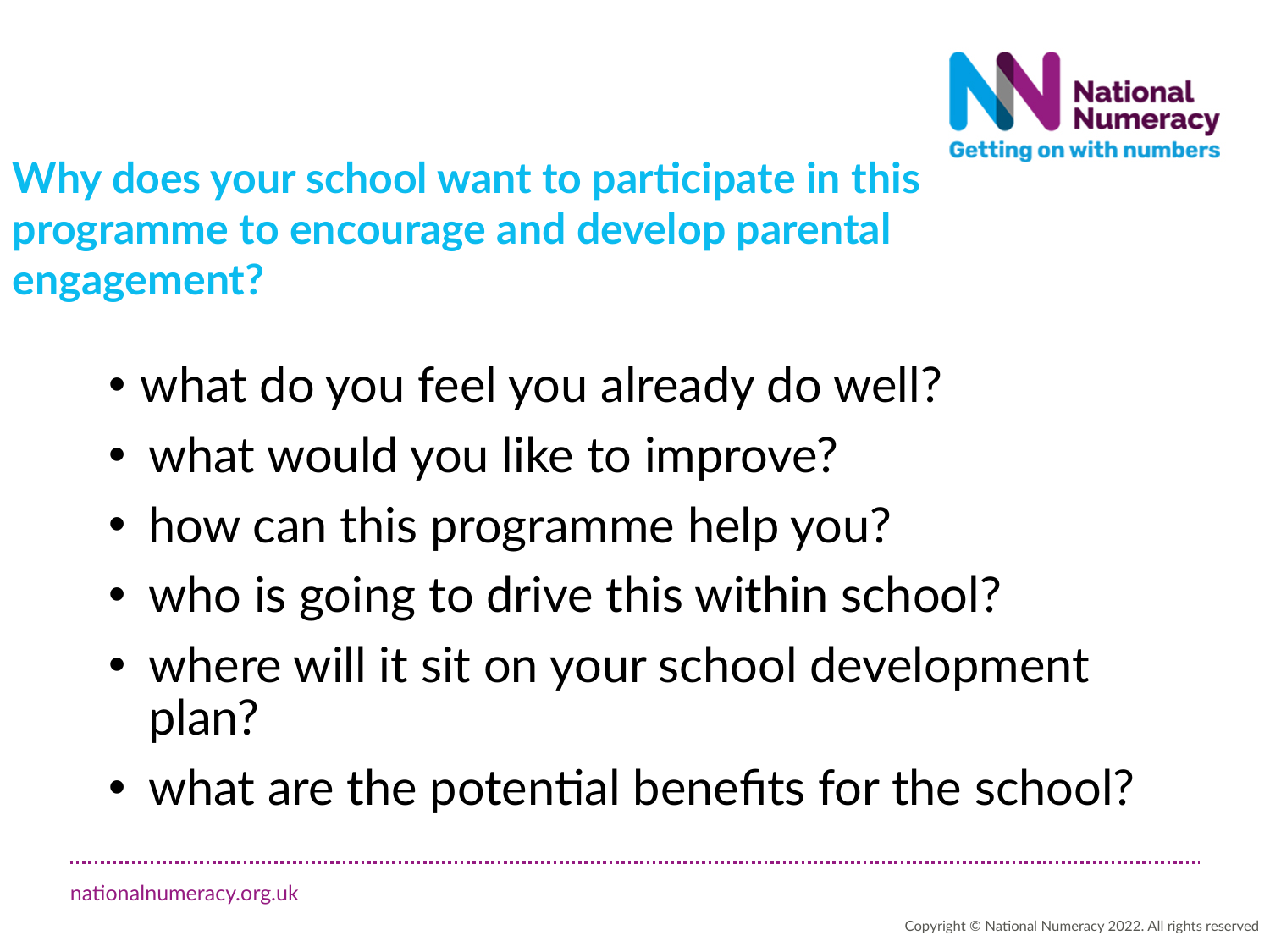

Why does your school want to participate in this programme to encourage and develop parental engagement?

what do you feel you already do well?
what would you like to improve?
how can this programme help you?
who is going to drive this within school?
where will it sit on your school development plan?
what are the potential benefits for the school?

Copyright © National Numeracy 2022. All rights reserved